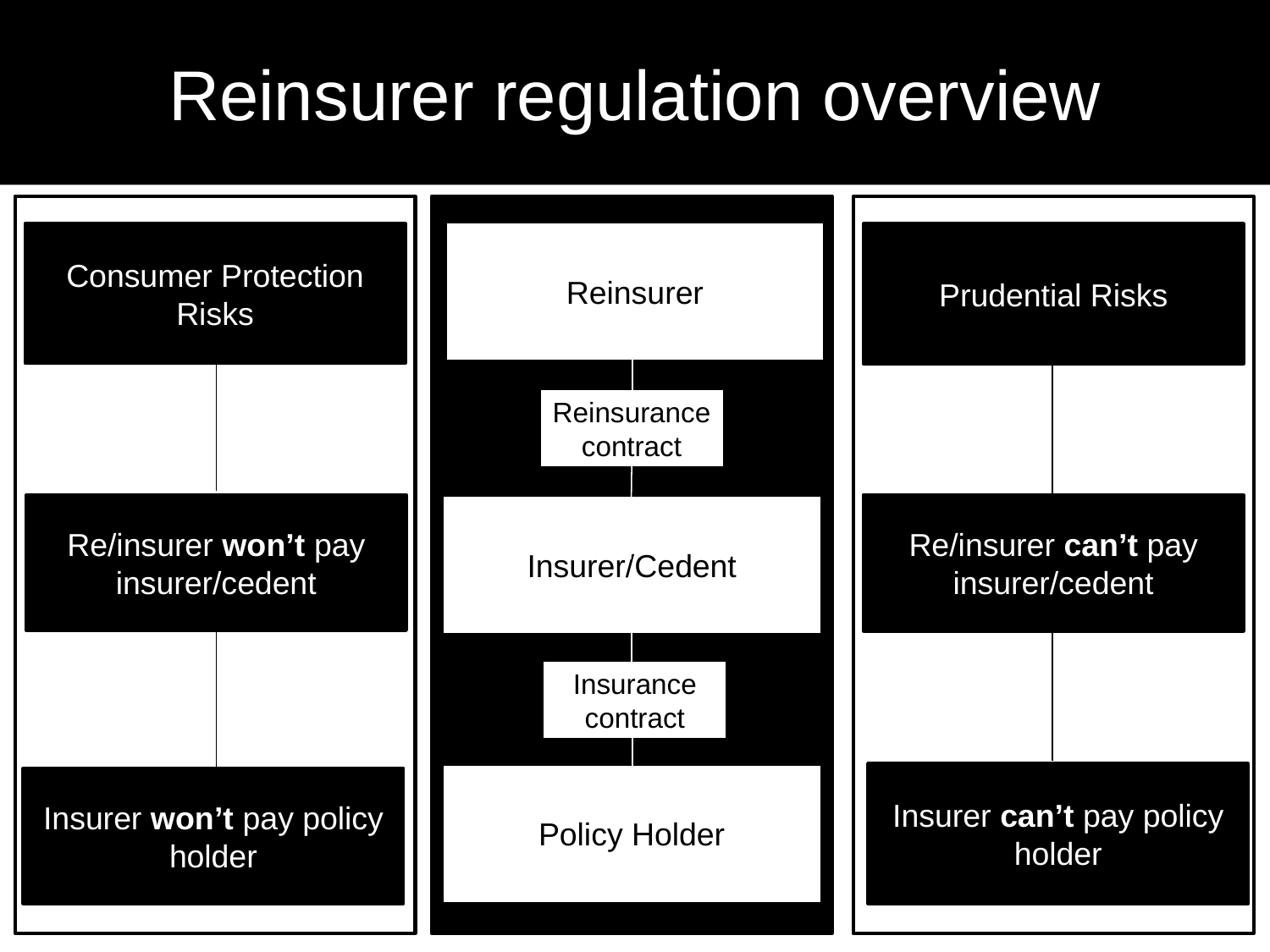

# Reinsurer regulation overview

Reinsurer
Consumer Protection Risks
Prudential Risks
Reinsurance contract
Re/insurer won’t pay insurer/cedent
Insurer/Cedent
Re/insurer can’t pay insurer/cedent
Insurance contract
Policy Holder

Insurer can’t pay policy holder

Insurer won’t pay policy holder
3